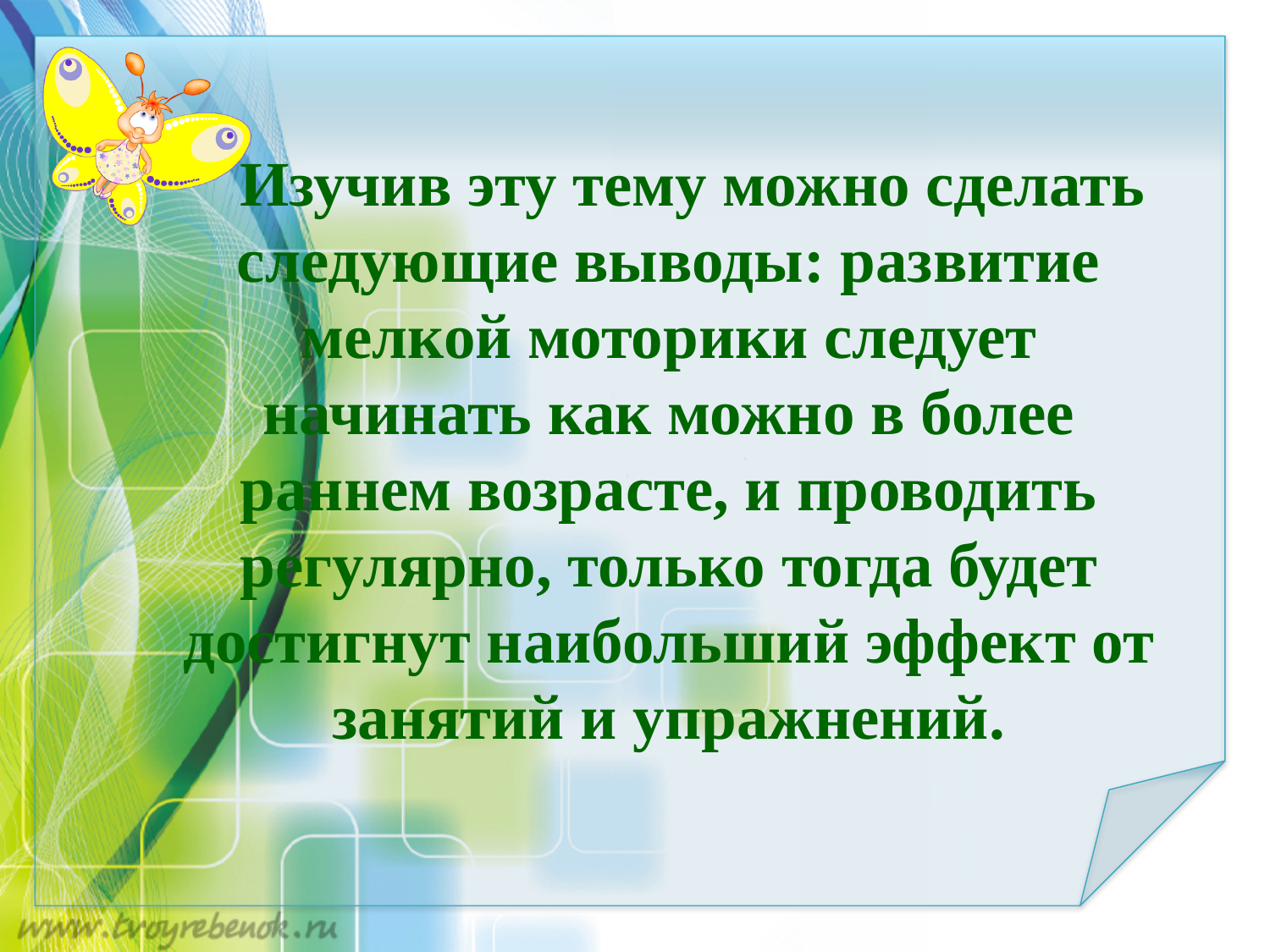

Изучив эту тему можно сделать следующие выводы: развитие мелкой моторики следует начинать как можно в более раннем возрасте, и проводить регулярно, только тогда будет достигнут наибольший эффект от занятий и упражнений.